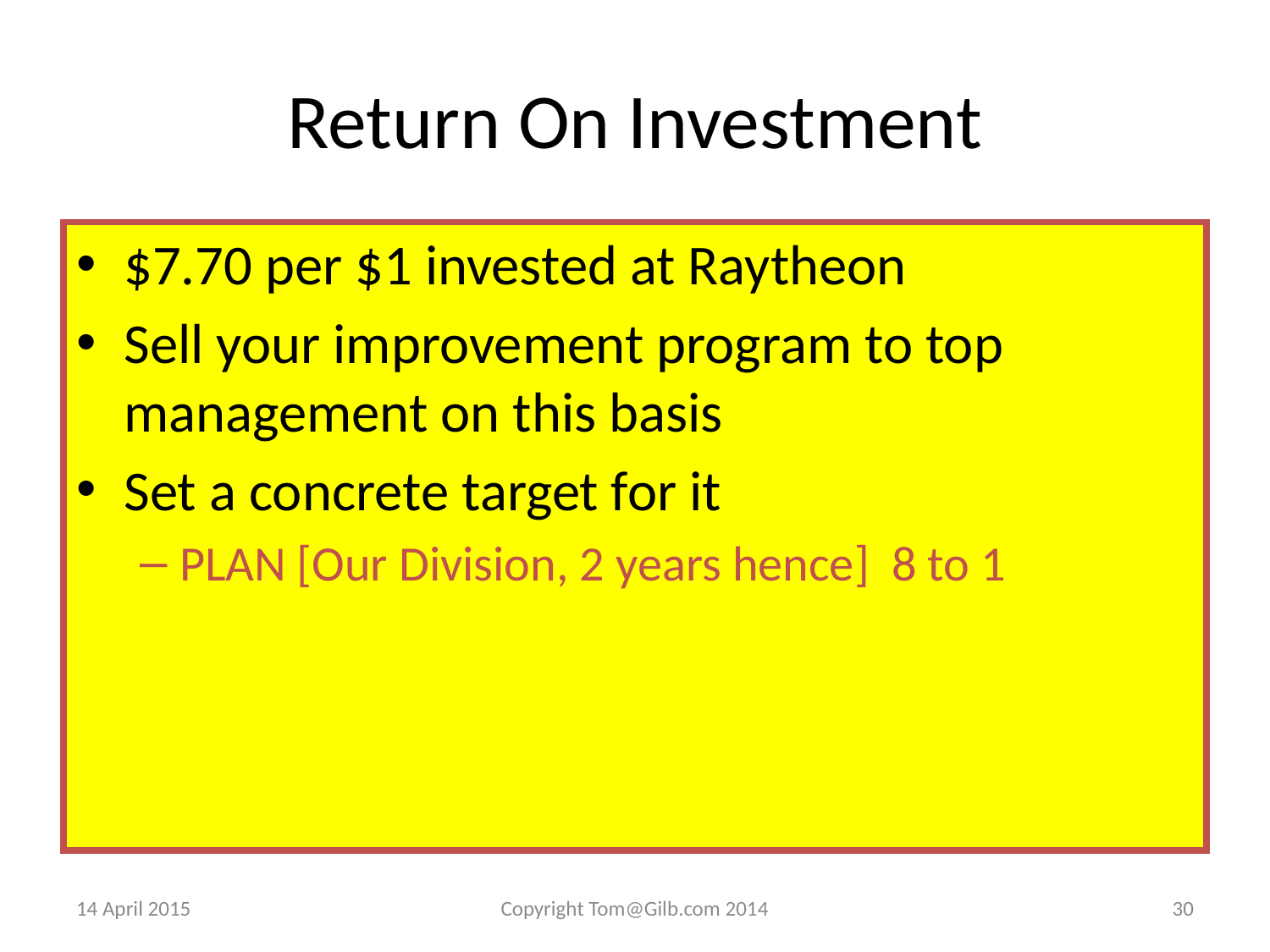

# Return On Investment
$7.70 per $1 invested at Raytheon
Sell your improvement program to top management on this basis
Set a concrete target for it
PLAN [Our Division, 2 years hence]  8 to 1
14 April 2015
Copyright Tom@Gilb.com 2014
30